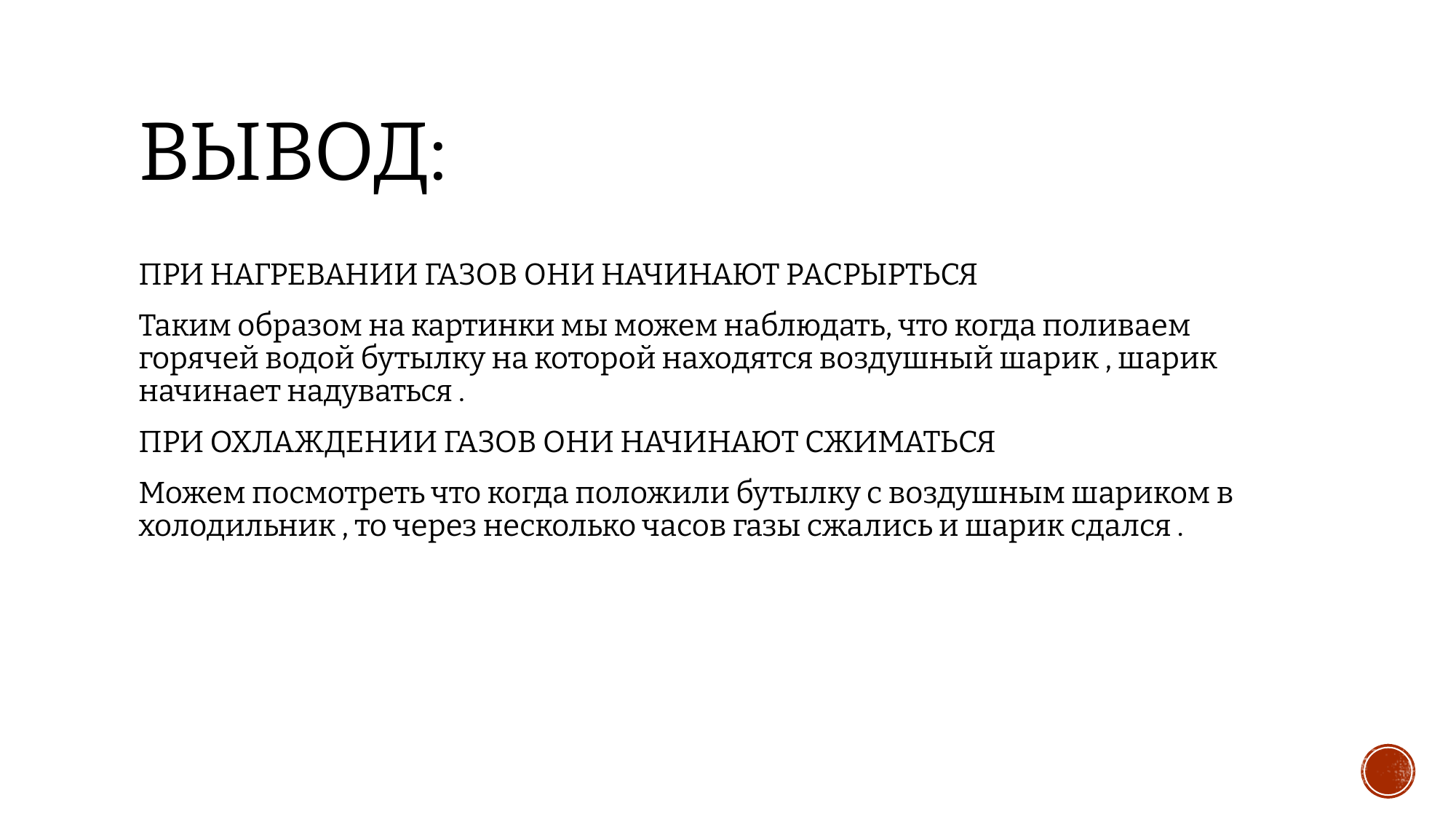

# Вывод:
ПРИ НАГРЕВАНИИ ГАЗОВ ОНИ НАЧИНАЮТ РАСРЫРТЬСЯ
Таким образом на картинки мы можем наблюдать, что когда поливаем горячей водой бутылку на которой находятся воздушный шарик , шарик начинает надуваться .
ПРИ ОХЛАЖДЕНИИ ГАЗОВ ОНИ НАЧИНАЮТ СЖИМАТЬСЯ
Можем посмотреть что когда положили бутылку с воздушным шариком в холодильник , то через несколько часов газы сжались и шарик сдался .